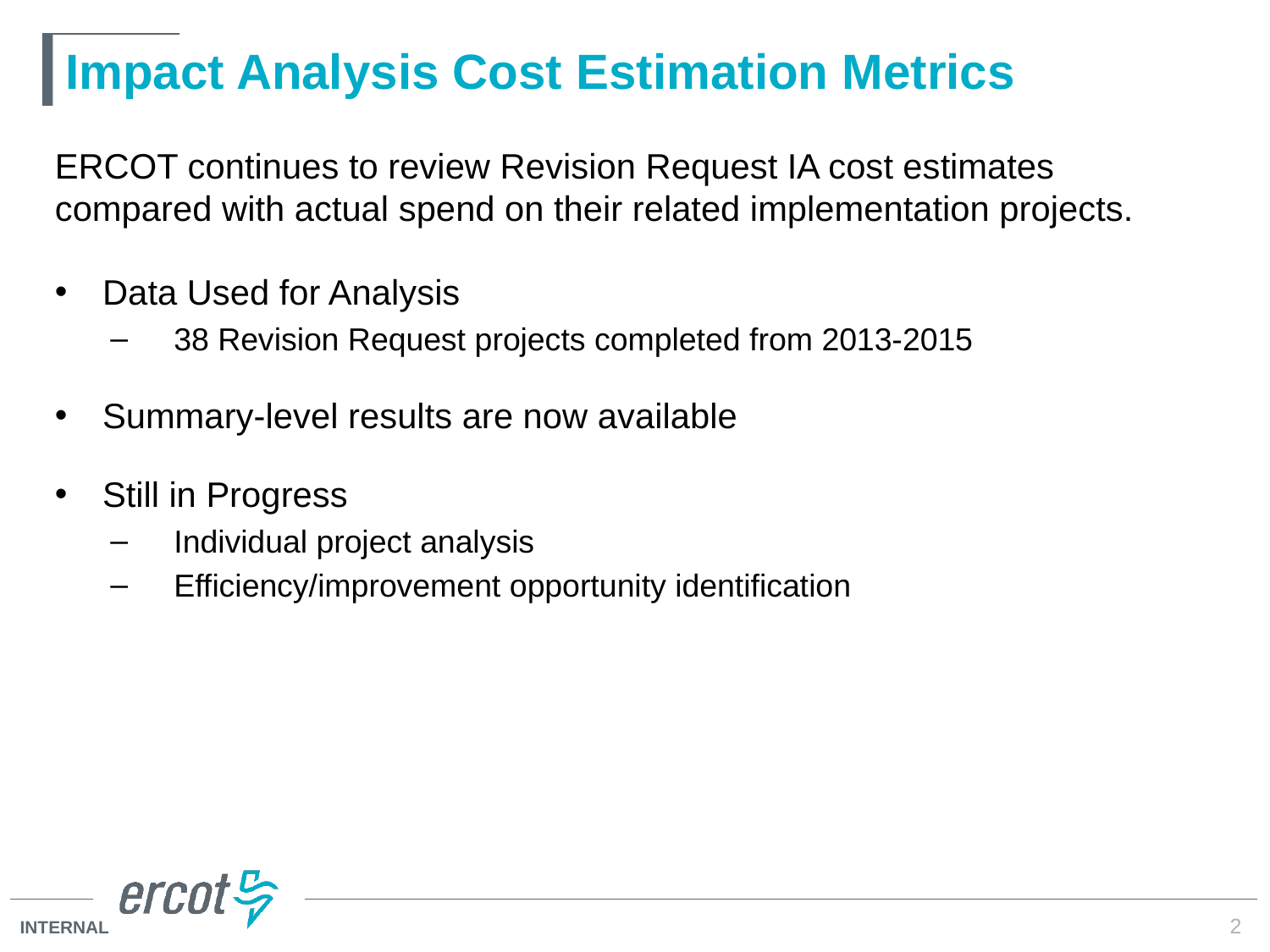

# Impact Analysis Cost Estimation Metrics
ERCOT continues to review Revision Request IA cost estimates compared with actual spend on their related implementation projects.

Data Used for Analysis
38 Revision Request projects completed from 2013-2015

Summary-level results are now available

Still in Progress
Individual project analysis
Efficiency/improvement opportunity identification
2